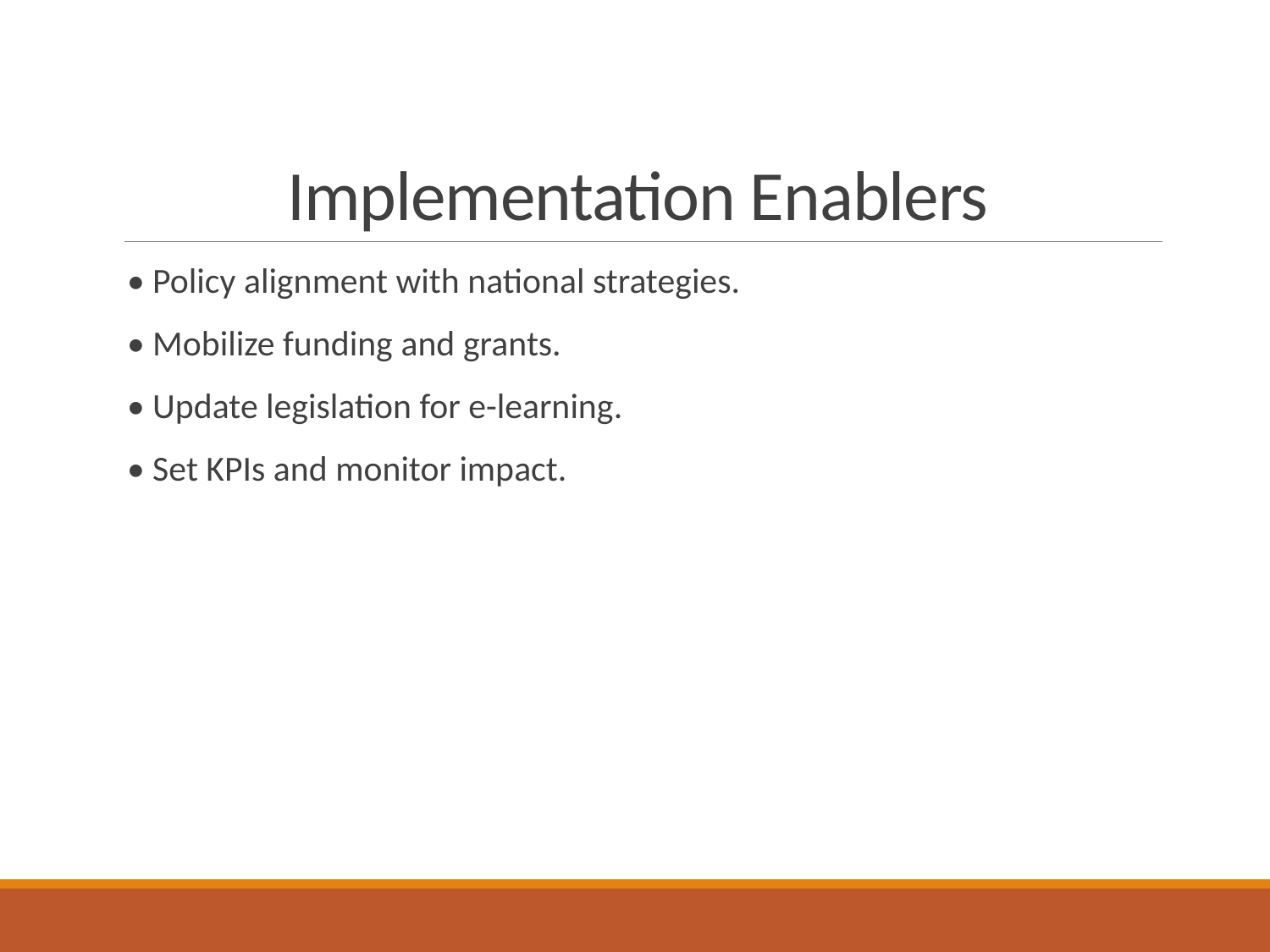

# Implementation Enablers
• Policy alignment with national strategies.
• Mobilize funding and grants.
• Update legislation for e-learning.
• Set KPIs and monitor impact.